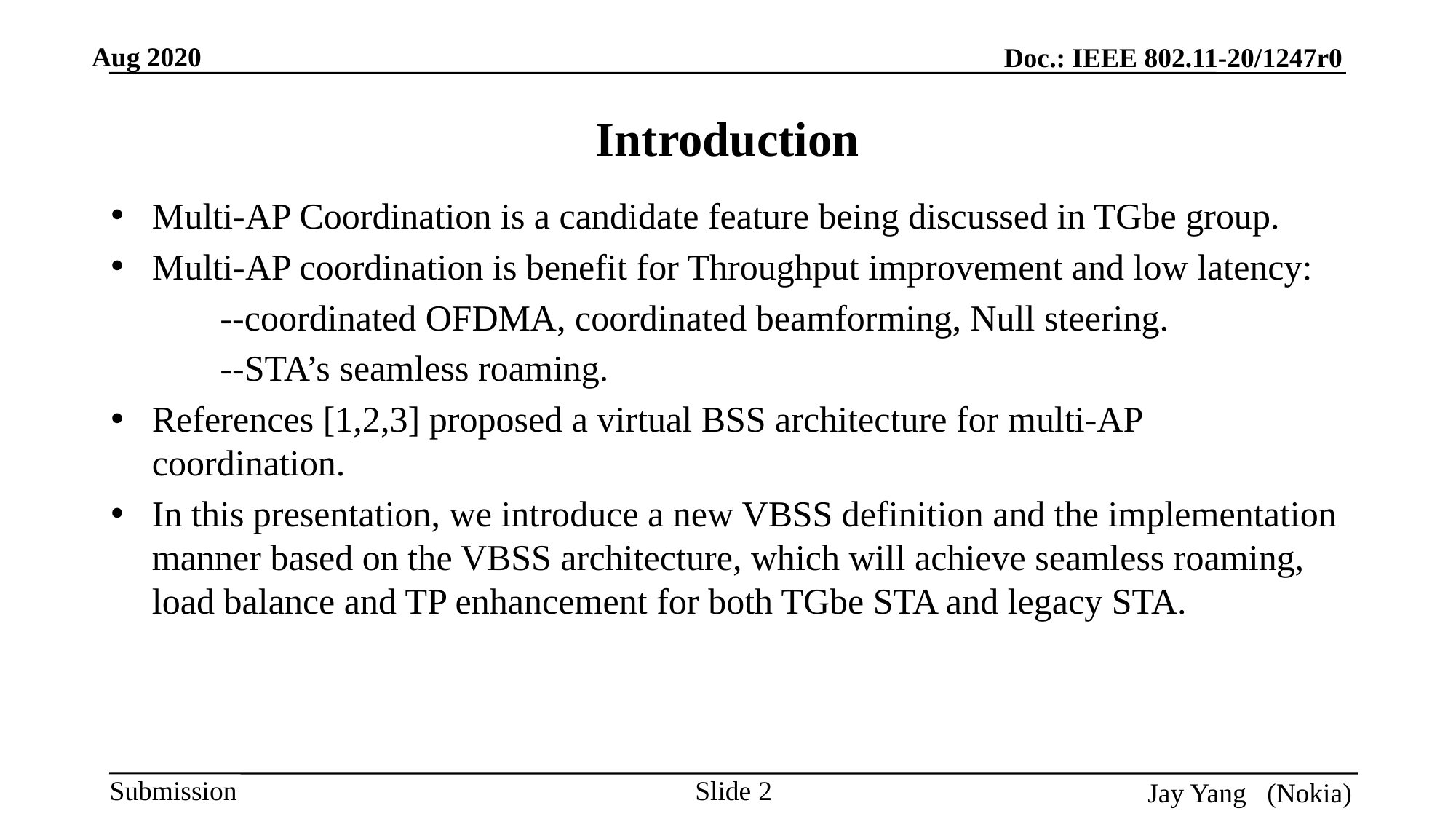

# Introduction
Multi-AP Coordination is a candidate feature being discussed in TGbe group.
Multi-AP coordination is benefit for Throughput improvement and low latency:
	--coordinated OFDMA, coordinated beamforming, Null steering.
 	--STA’s seamless roaming.
References [1,2,3] proposed a virtual BSS architecture for multi-AP coordination.
In this presentation, we introduce a new VBSS definition and the implementation manner based on the VBSS architecture, which will achieve seamless roaming, load balance and TP enhancement for both TGbe STA and legacy STA.

Slide 2
Jay Yang   (Nokia)